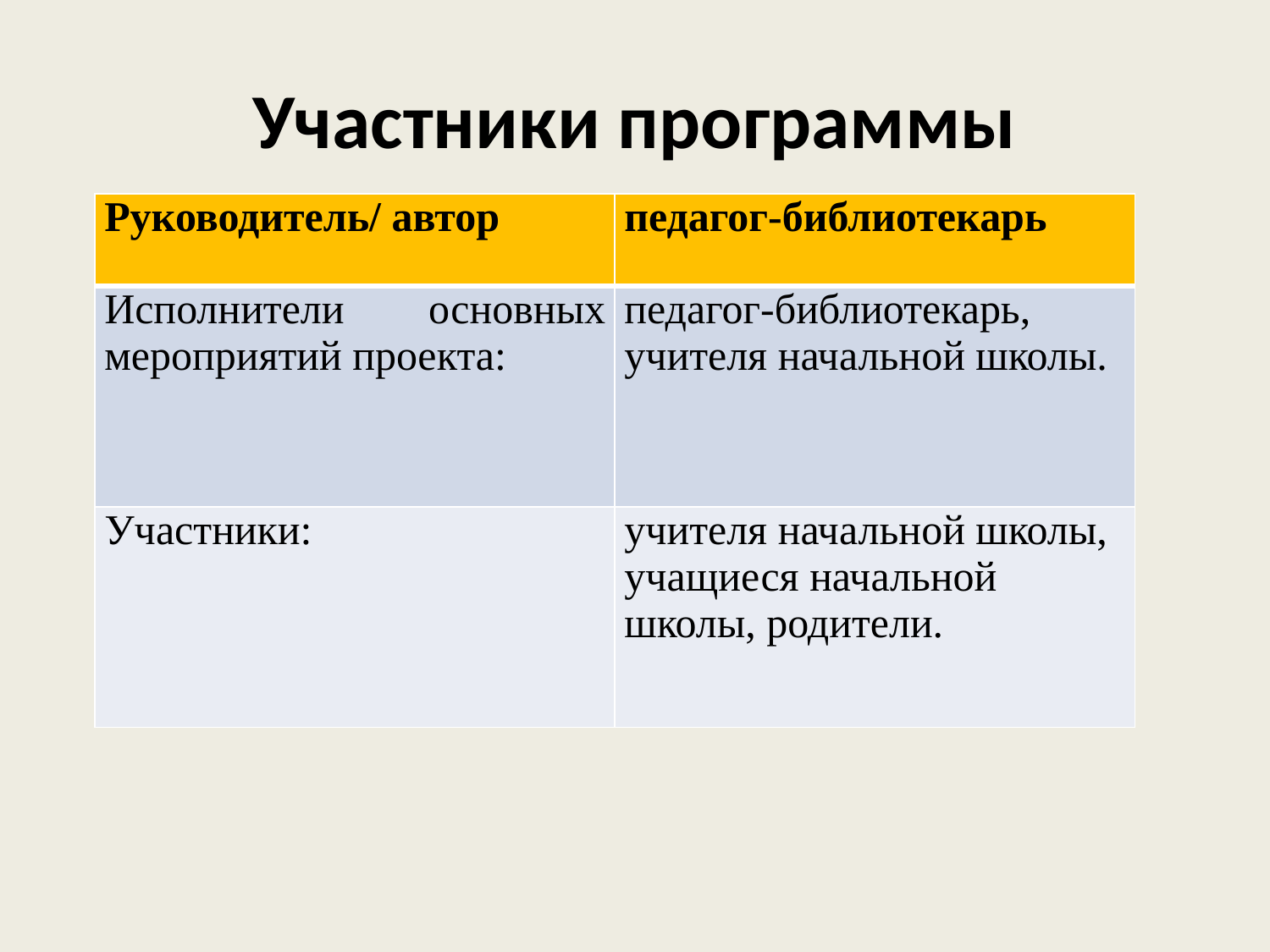

# Участники программы
| Руководитель/ автор | педагог-библиотекарь |
| --- | --- |
| Исполнители основных мероприятий проекта: | педагог-библиотекарь, учителя начальной школы. |
| Участники: | учителя начальной школы, учащиеся начальной школы, родители. |